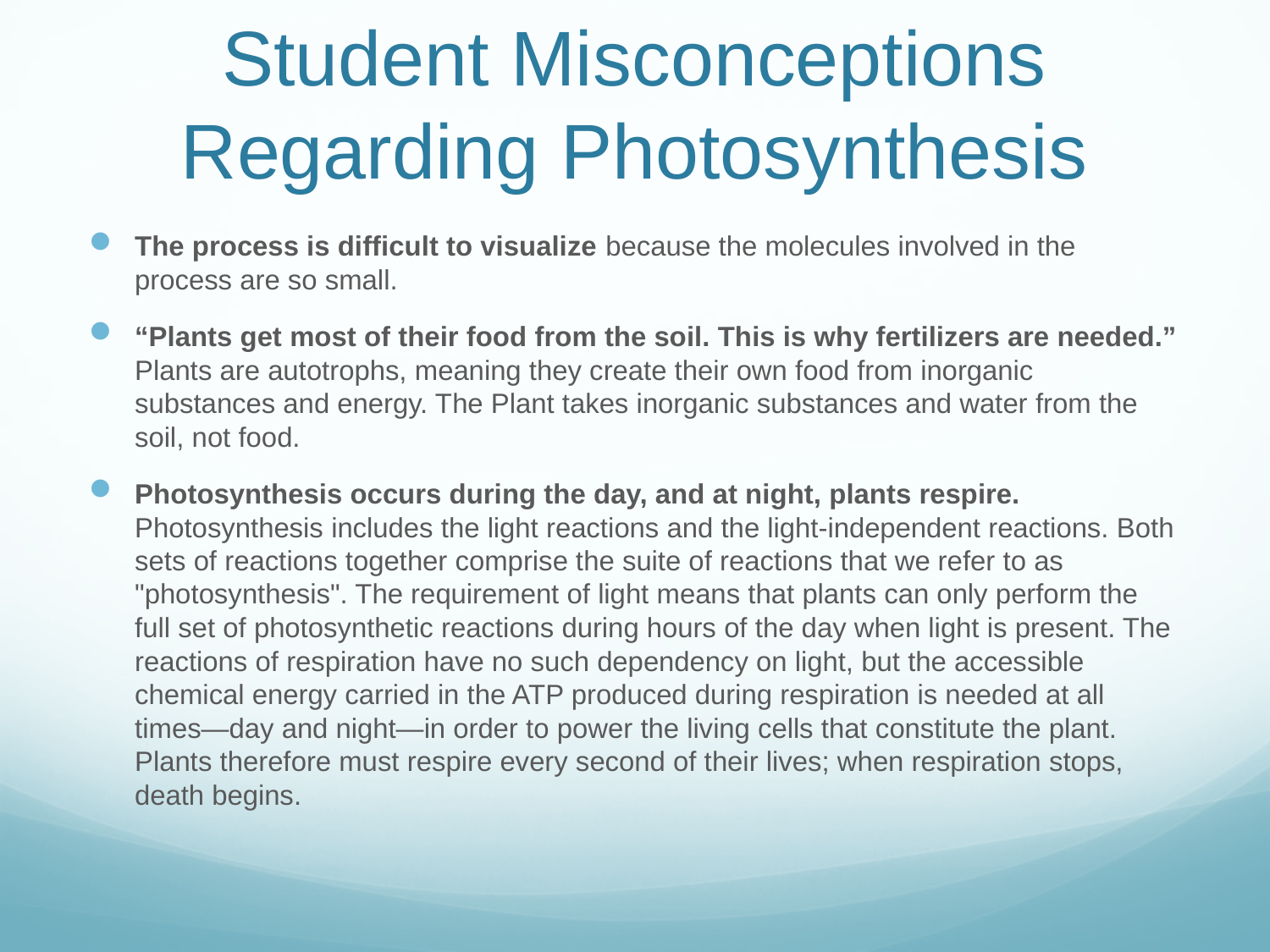

# Student Misconceptions Regarding Photosynthesis
The process is difficult to visualize because the molecules involved in the process are so small.
“Plants get most of their food from the soil. This is why fertilizers are needed.” Plants are autotrophs, meaning they create their own food from inorganic substances and energy. The Plant takes inorganic substances and water from the soil, not food.
Photosynthesis occurs during the day, and at night, plants respire. Photosynthesis includes the light reactions and the light-independent reactions. Both sets of reactions together comprise the suite of reactions that we refer to as "photosynthesis". The requirement of light means that plants can only perform the full set of photosynthetic reactions during hours of the day when light is present. The reactions of respiration have no such dependency on light, but the accessible chemical energy carried in the ATP produced during respiration is needed at all times—day and night—in order to power the living cells that constitute the plant. Plants therefore must respire every second of their lives; when respiration stops, death begins.